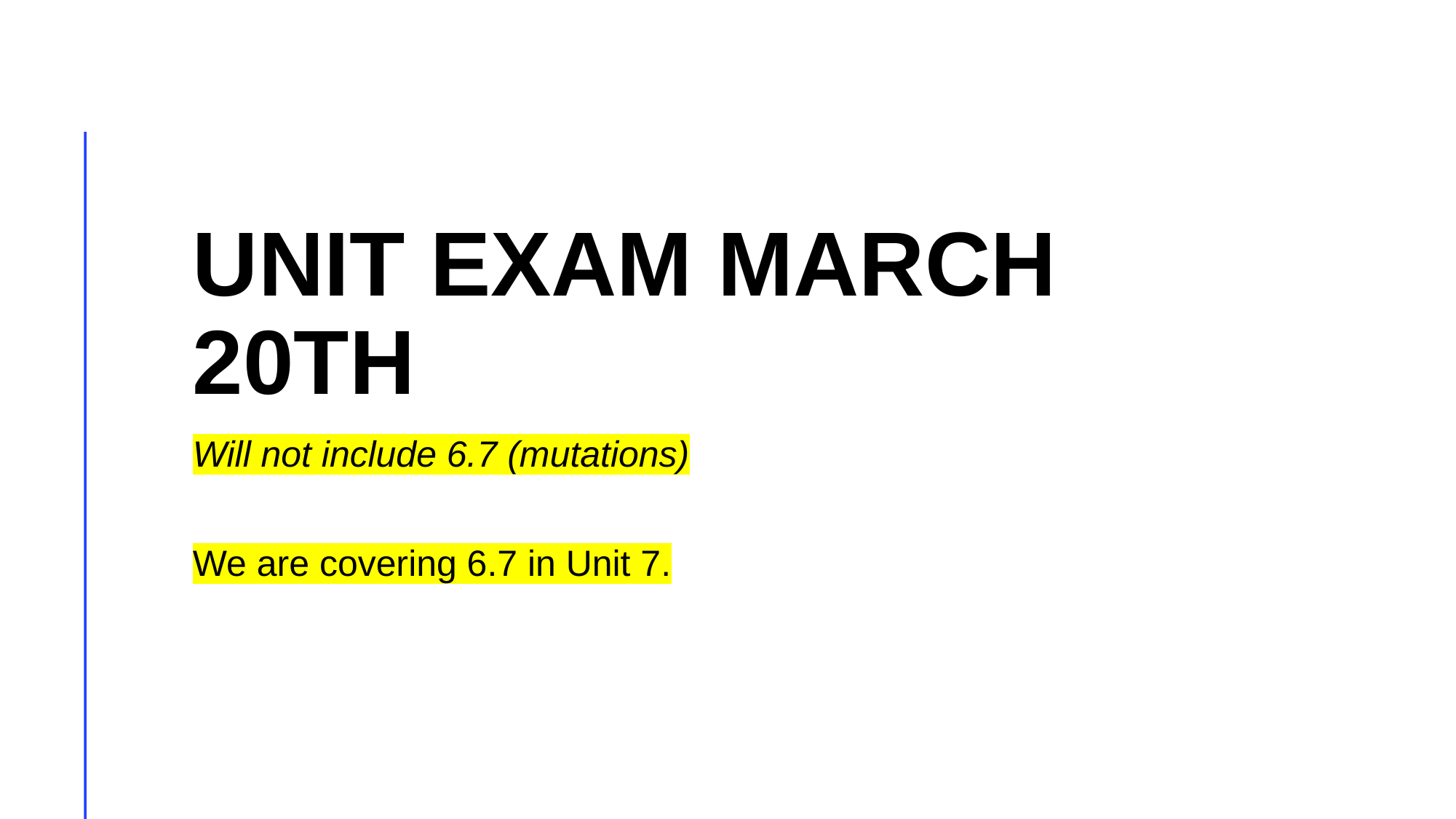

# Unit exam march 20th
Will not include 6.7 (mutations)

We are covering 6.7 in Unit 7.